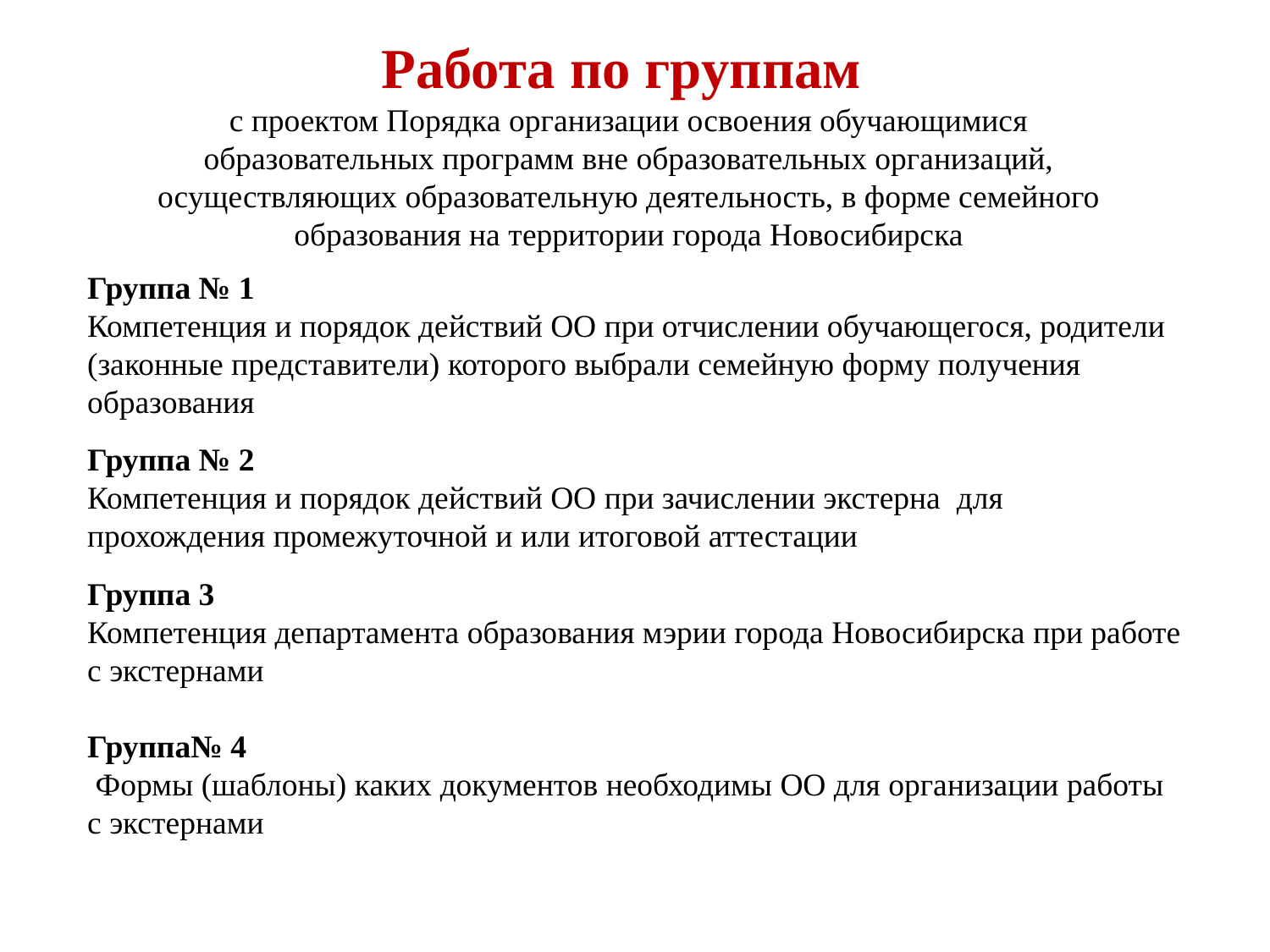

Работа по группам
с проектом Порядка организации освоения обучающимися образовательных программ вне образовательных организаций, осуществляющих образовательную деятельность, в форме семейного образования на территории города Новосибирска
Группа № 1
Компетенция и порядок действий ОО при отчислении обучающегося, родители (законные представители) которого выбрали семейную форму получения образования

Группа № 2
Компетенция и порядок действий ОО при зачислении экстерна  для прохождения промежуточной и или итоговой аттестации

Группа 3
Компетенция департамента образования мэрии города Новосибирска при работе с экстернами

Группа№ 4
 Формы (шаблоны) каких документов необходимы ОО для организации работы с экстернами